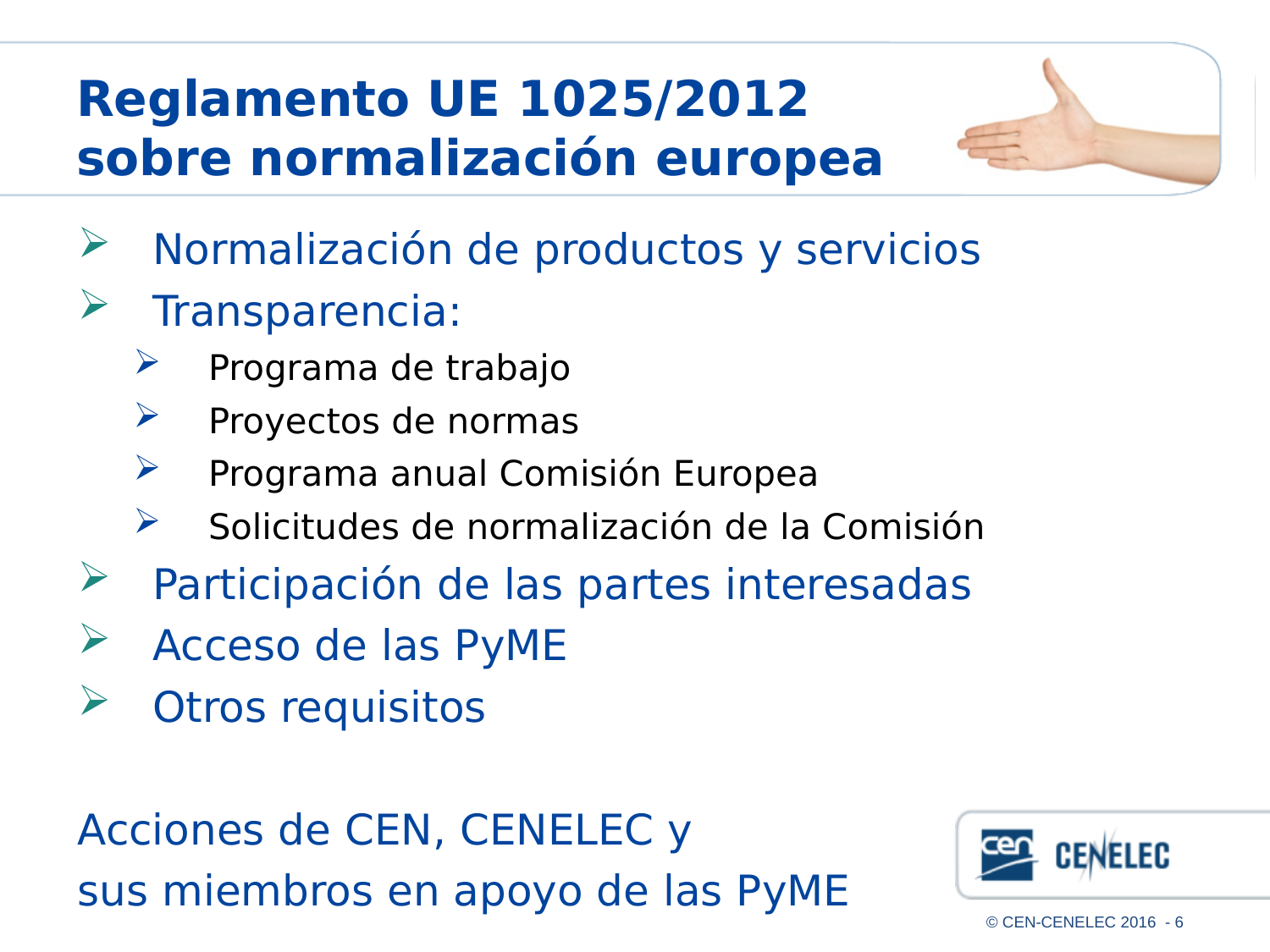

# Reglamento UE 1025/2012 sobre normalización europea
Normalización de productos y servicios
Transparencia:
Programa de trabajo
Proyectos de normas
Programa anual Comisión Europea
Solicitudes de normalización de la Comisión
Participación de las partes interesadas
Acceso de las PyME
Otros requisitos

Acciones de CEN, CENELEC y
sus miembros en apoyo de las PyME